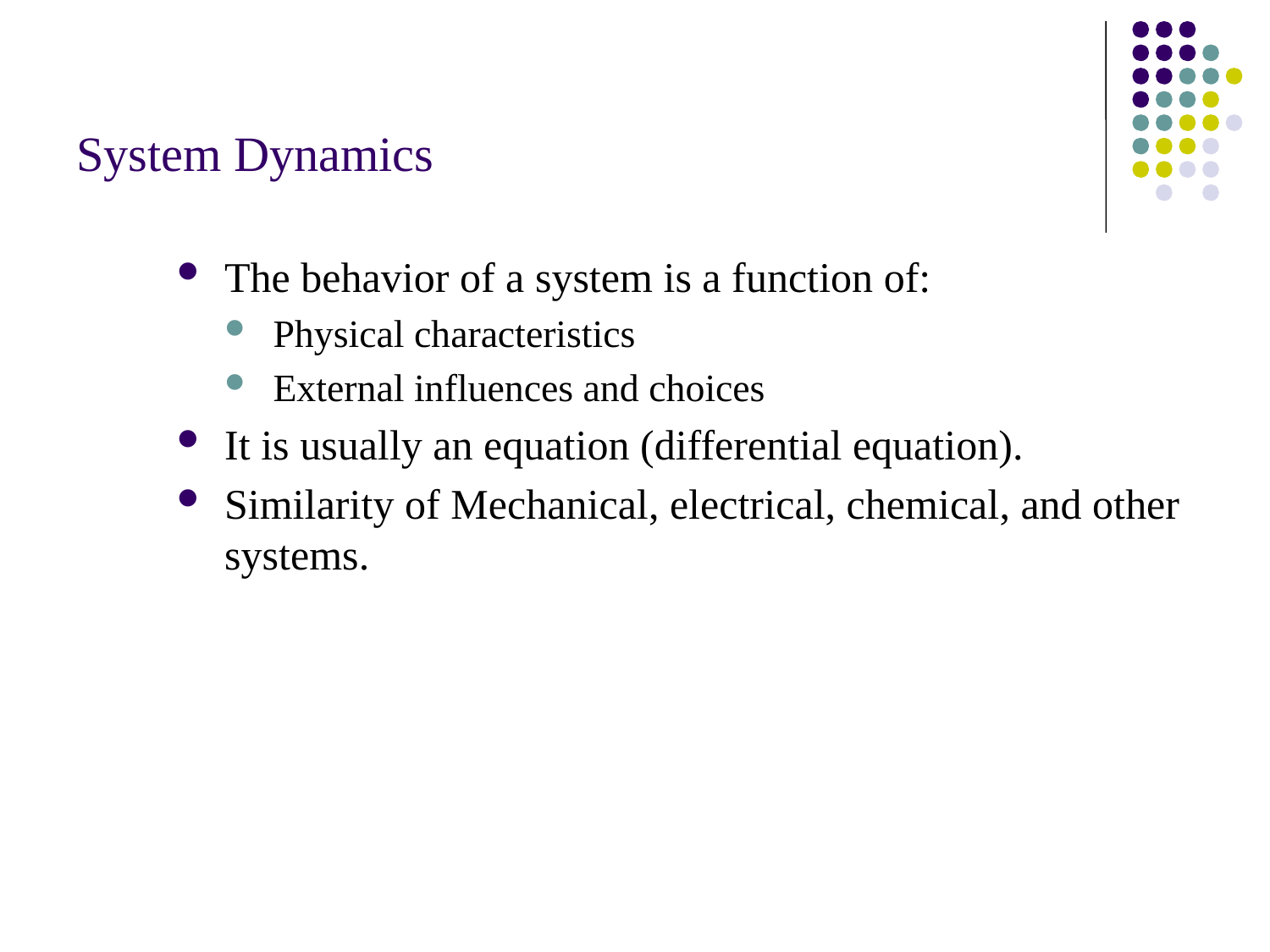

# System Dynamics
The behavior of a system is a function of:
Physical characteristics
External influences and choices
It is usually an equation (differential equation).
Similarity of Mechanical, electrical, chemical, and other systems.